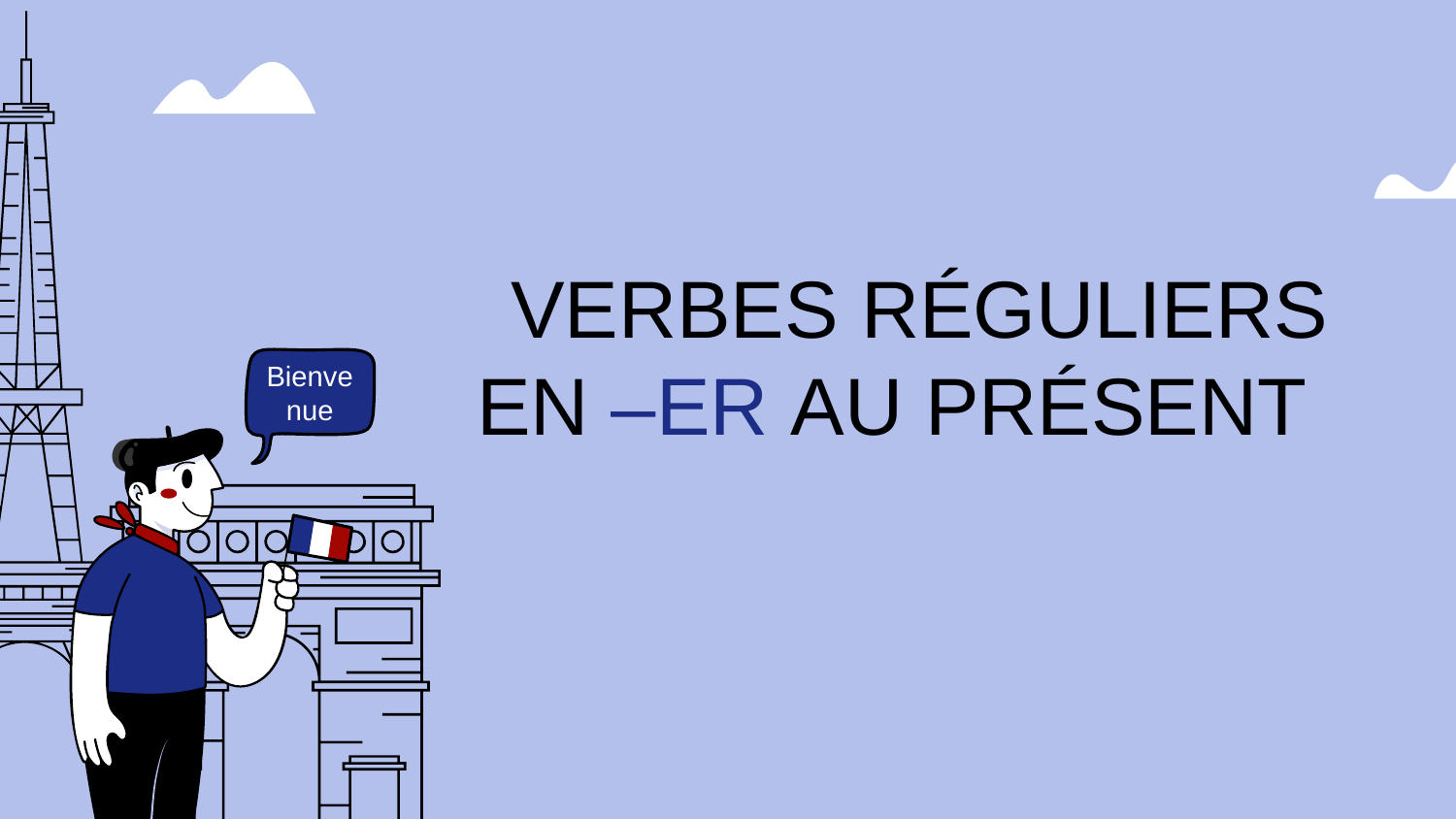

Bienvenue

# VERBES RÉGULIERS EN –ER AU PRÉSENT